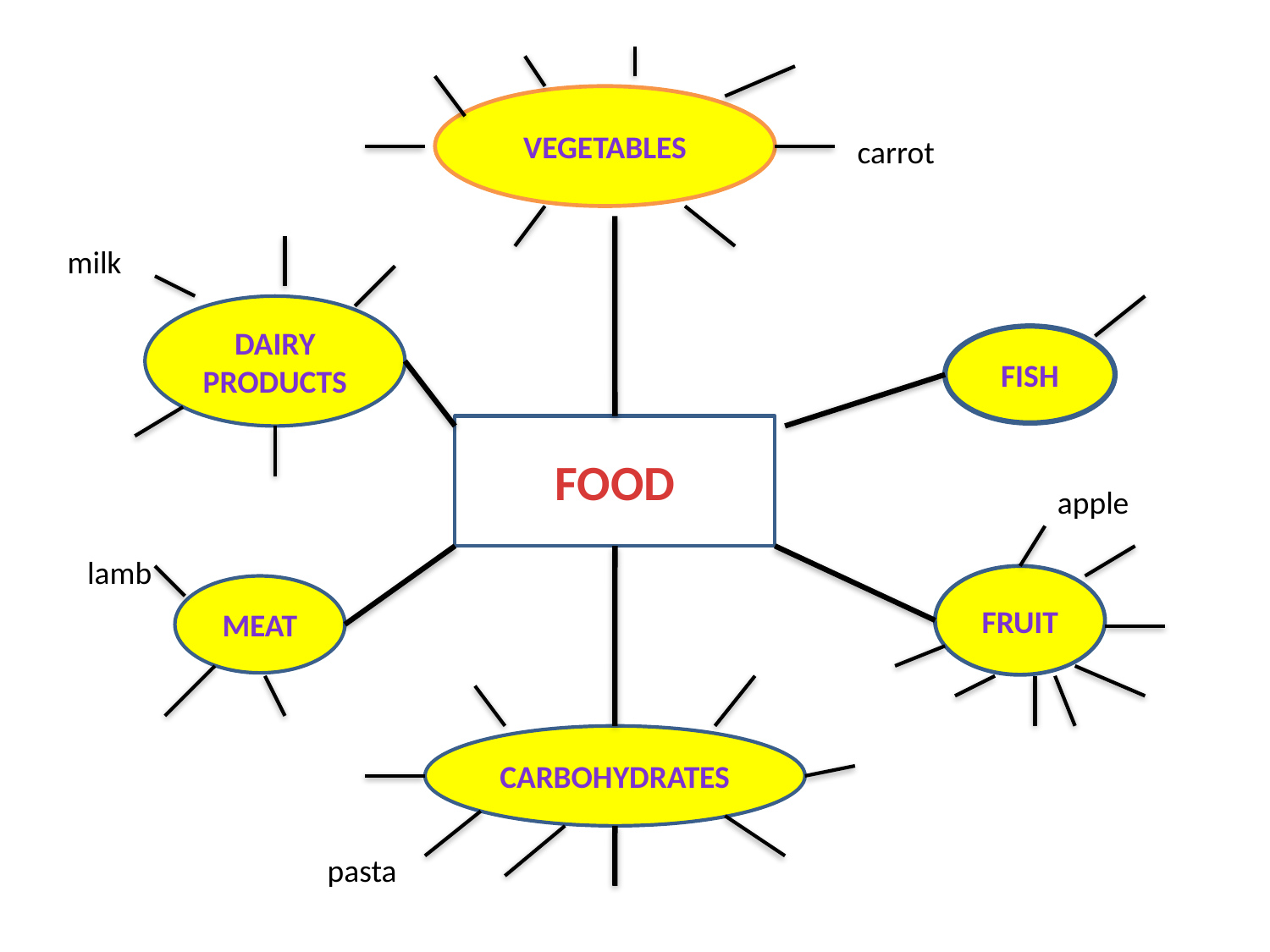

VEGETABLES
carrot
milk
DAIRY
PRODUCTS
FISH
FOOD
apple
lamb
FRUIT
MEAT
CARBOHYDRATES
     pasta